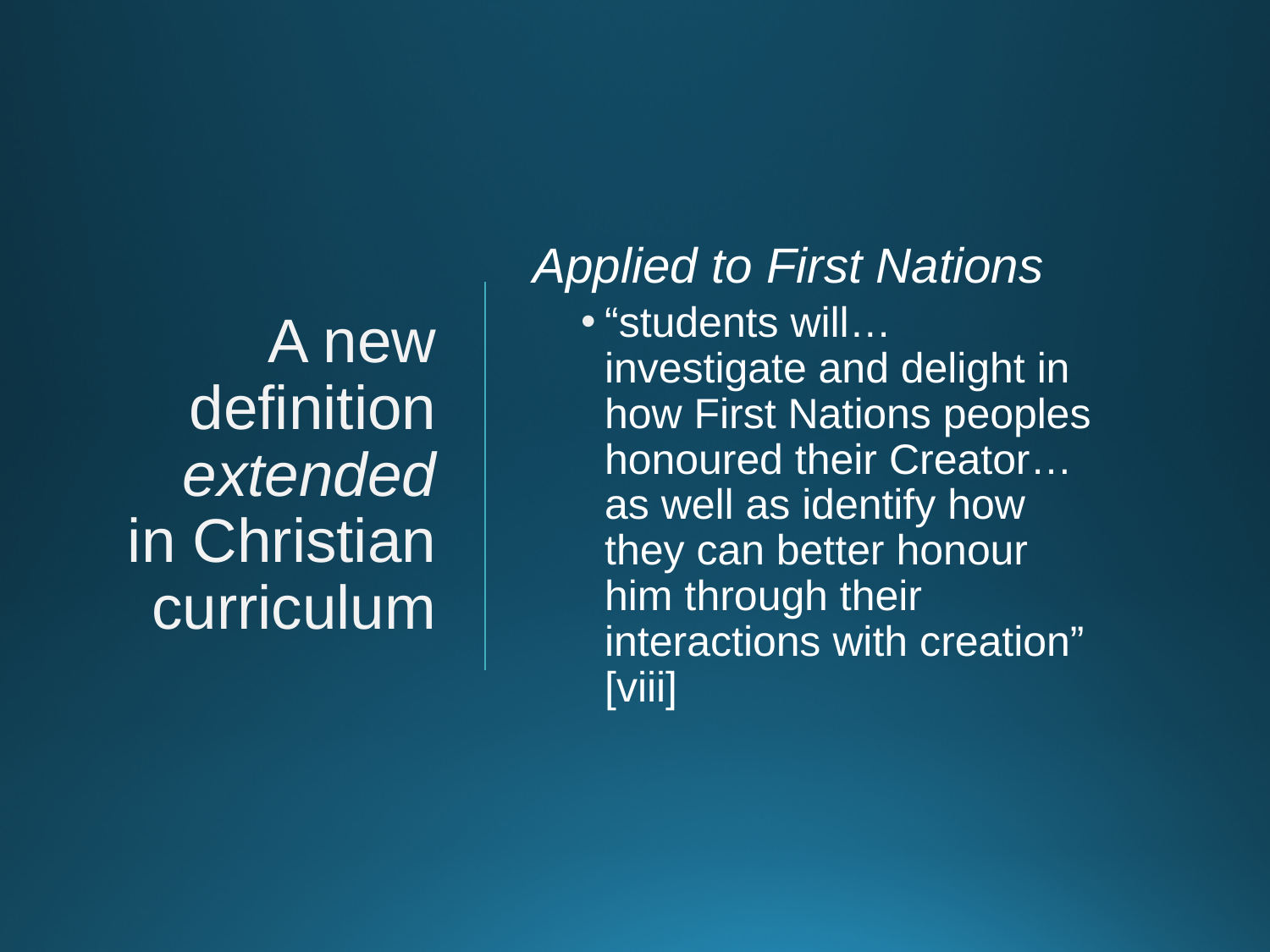

# A new definition extended in Christian curriculum
Applied to First Nations
“students will… investigate and delight in how First Nations peoples honoured their Creator… as well as identify how they can better honour him through their interactions with creation” [viii]